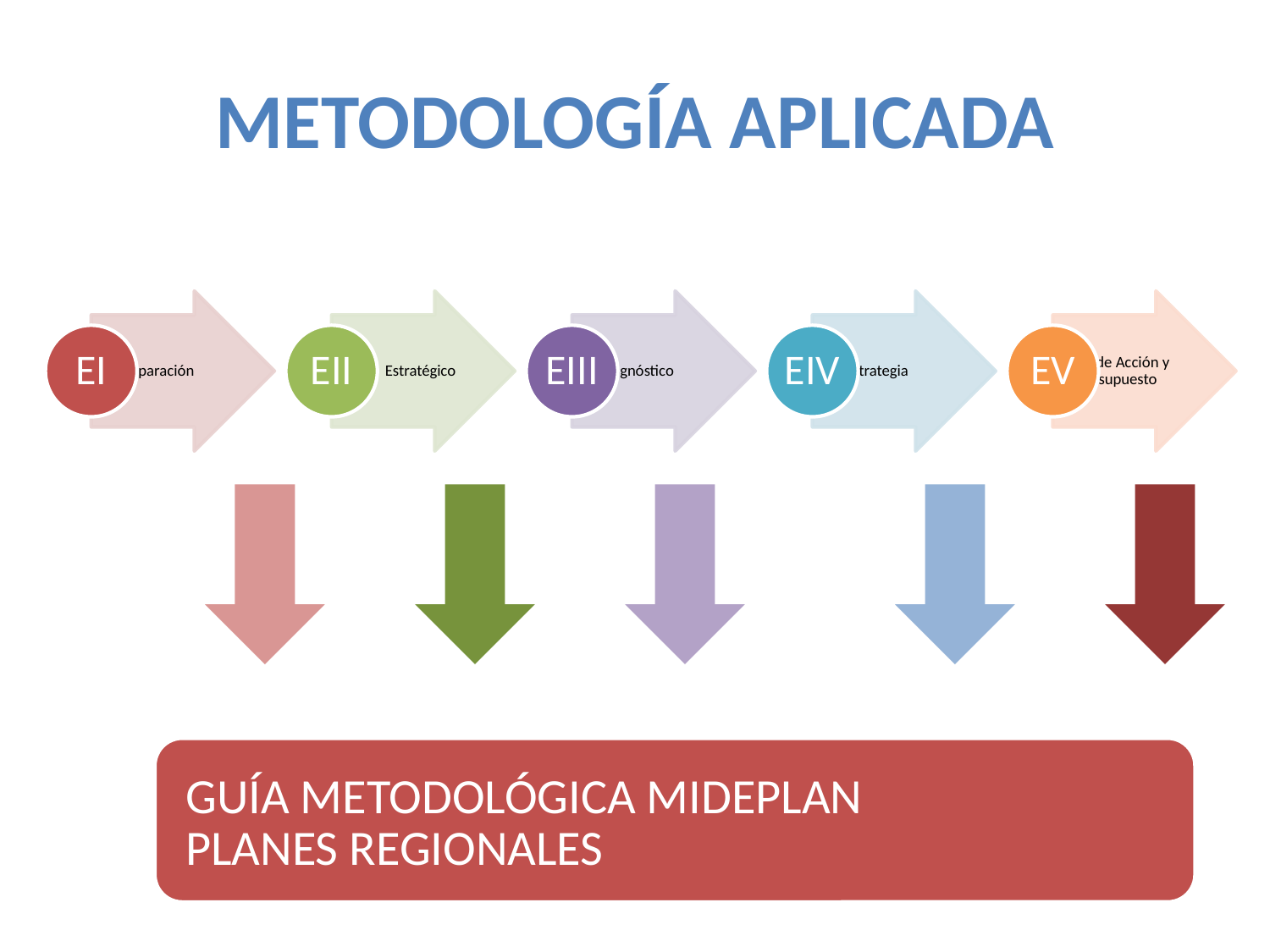

# Metodología Aplicada
Preparación
EI
Marco  Estratégico
EII
Diagnóstico
EIII
Estrategia
EIV
Plan de Acción y Presupuesto
EV

Guía Metodológica MIDEPLAN
Planes Regionales